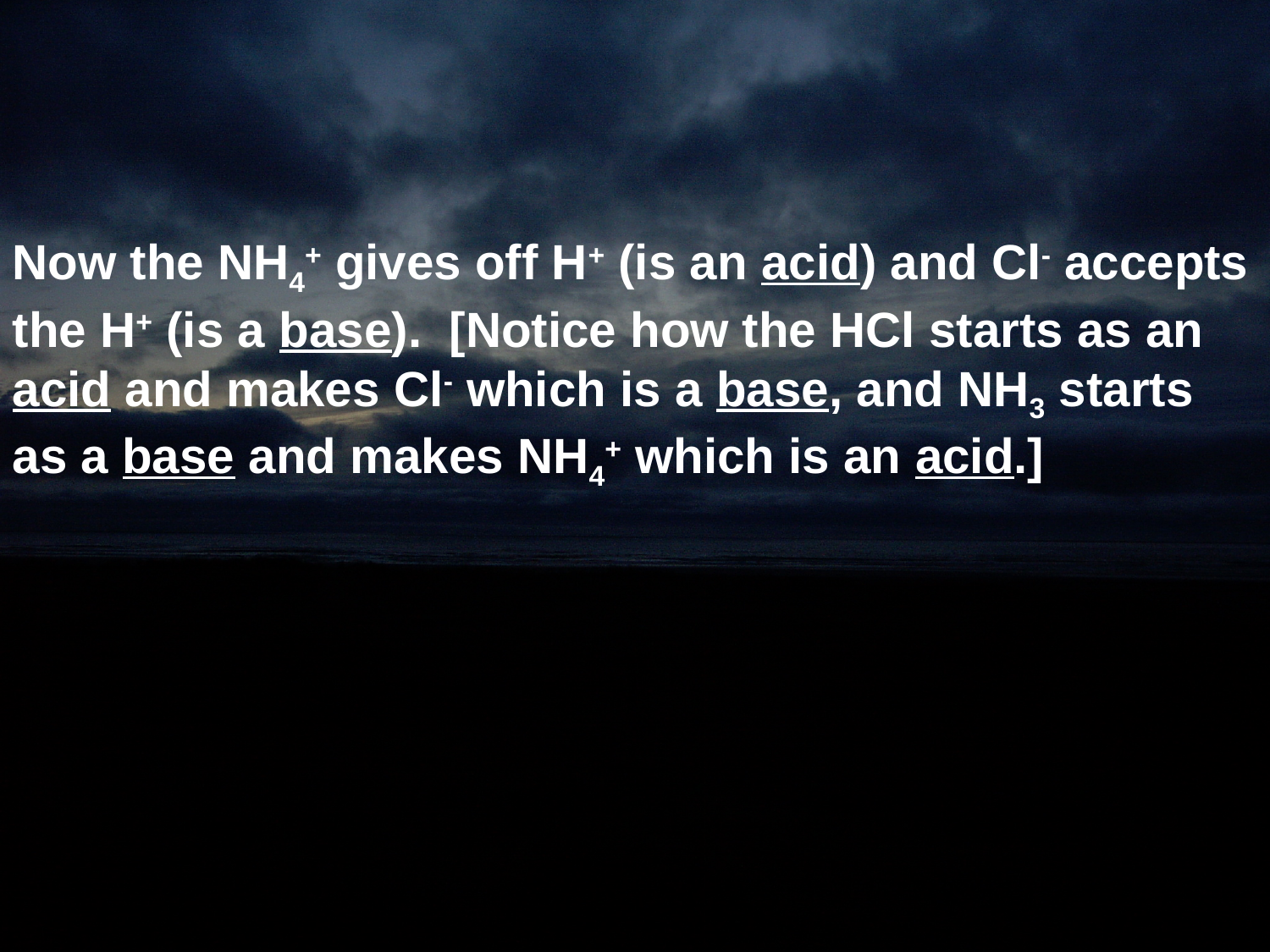

Now the NH4+ gives off H+ (is an acid) and Cl- accepts the H+ (is a base).  [Notice how the HCl starts as an acid and makes Cl- which is a base, and NH3 starts as a base and makes NH4+ which is an acid.]